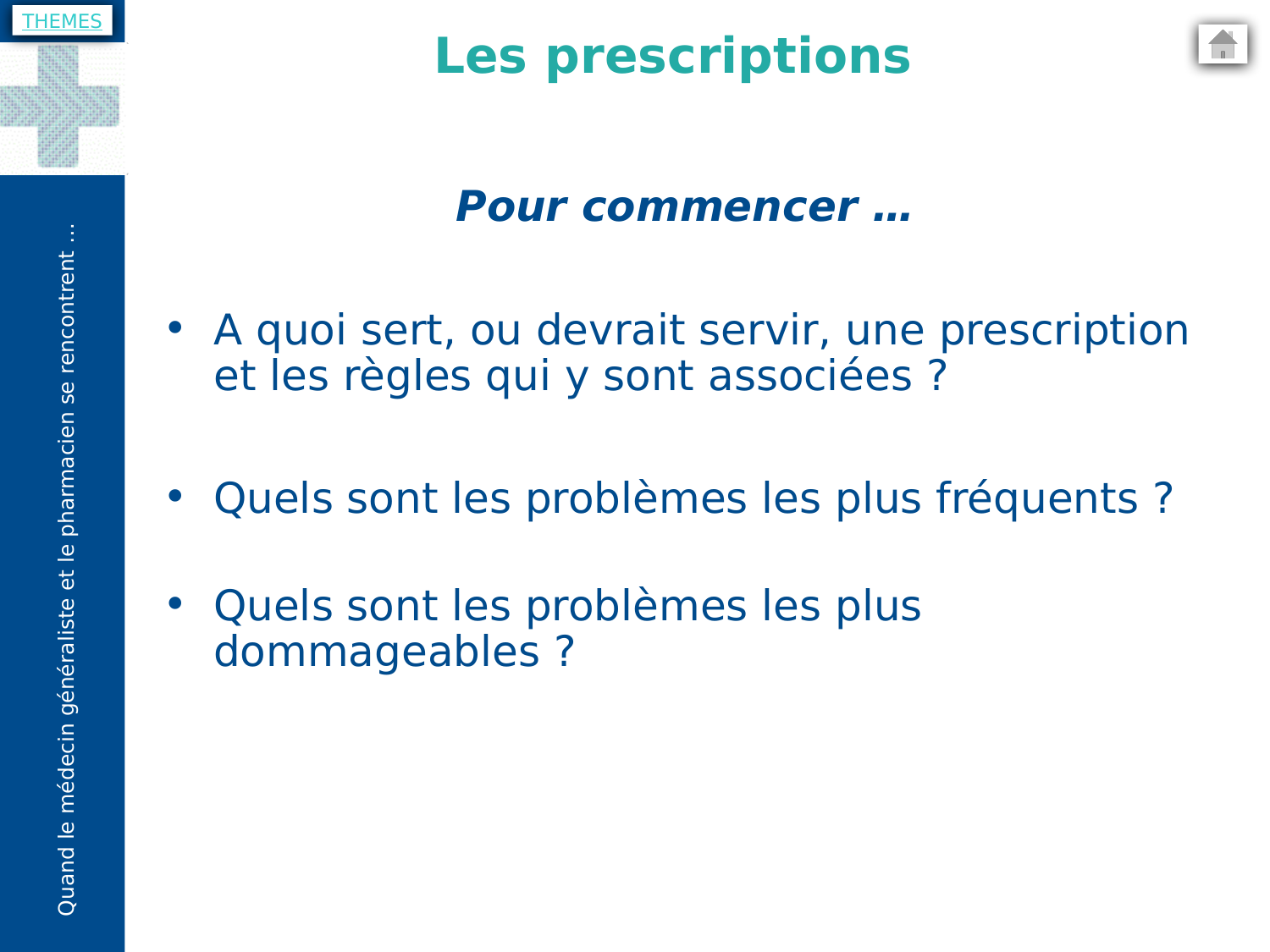

THEMES
Les prescriptions

Pour commencer …

A quoi sert, ou devrait servir, une prescription et les règles qui y sont associées ?

Quels sont les problèmes les plus fréquents ?
Quels sont les problèmes les plus dommageables ?